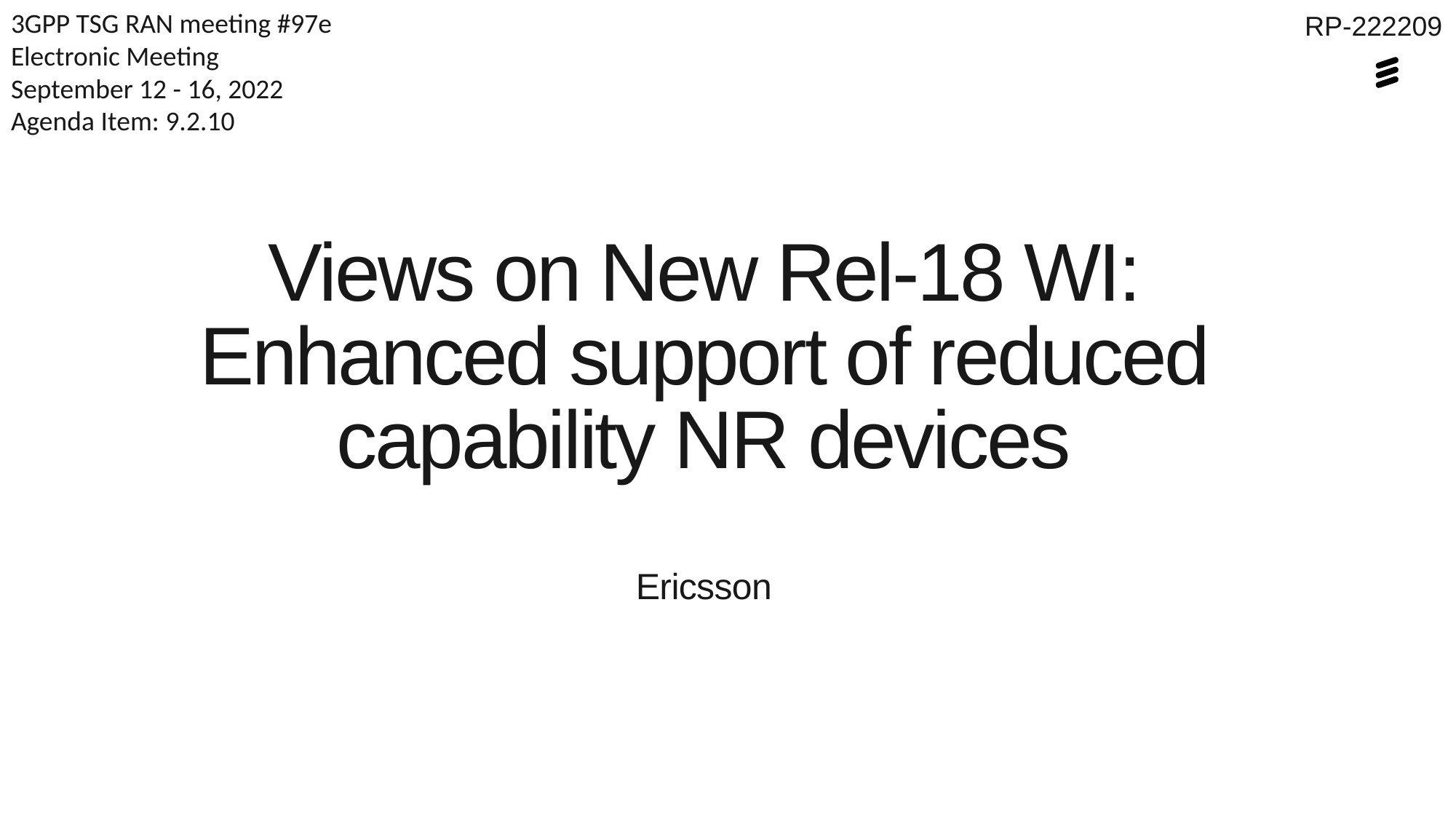

3GPP TSG RAN meeting #97e
Electronic Meeting
September 12 - 16, 2022
Agenda Item: 9.2.10
RP-222209
# Views on New Rel-18 WI: Enhanced support of reduced capability NR devices
Ericsson